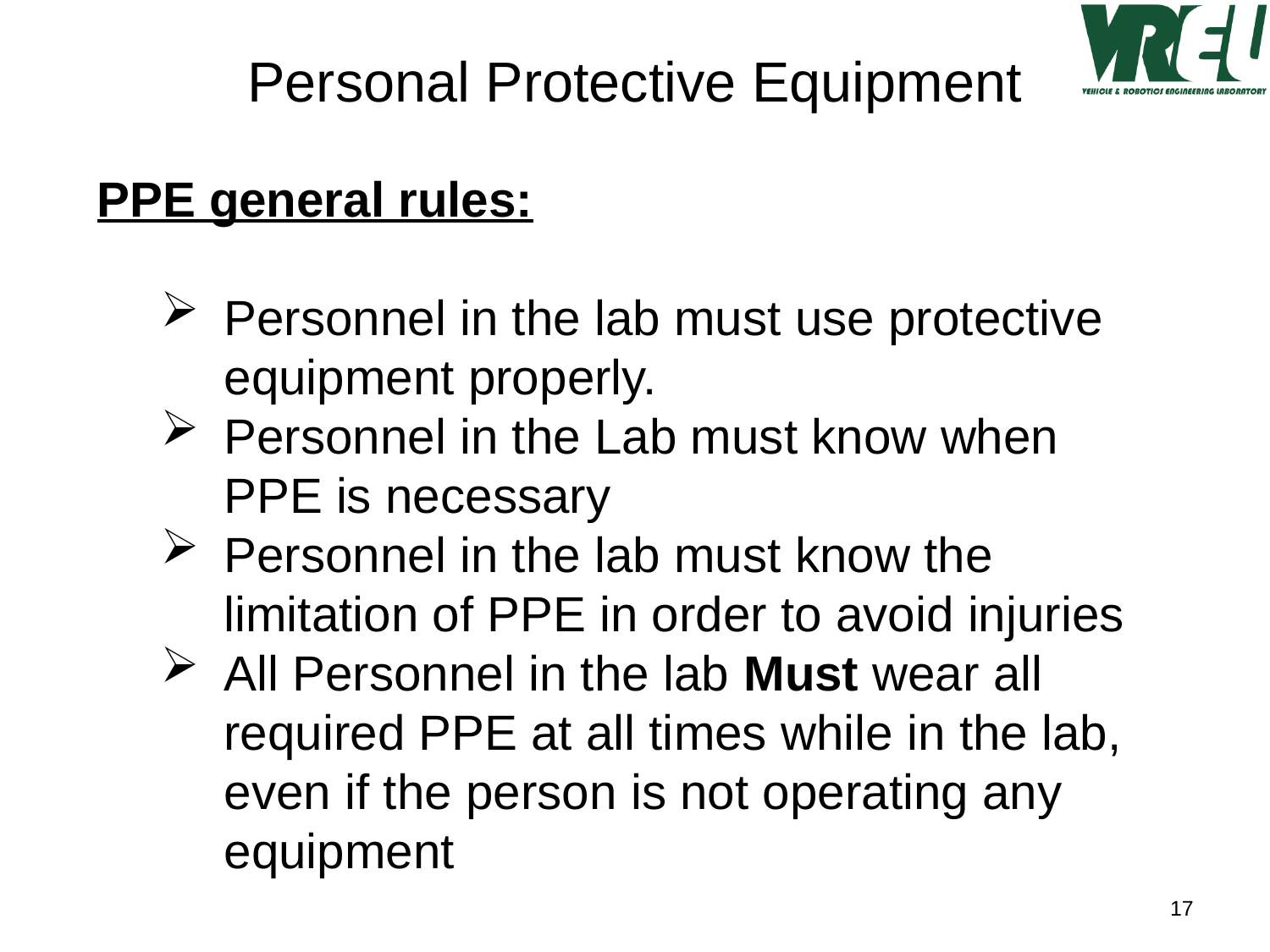

Personal Protective Equipment
PPE general rules:

Personnel in the lab must use protective equipment properly.
Personnel in the Lab must know when PPE is necessary
Personnel in the lab must know the limitation of PPE in order to avoid injuries
All Personnel in the lab Must wear all required PPE at all times while in the lab, even if the person is not operating any equipment
17